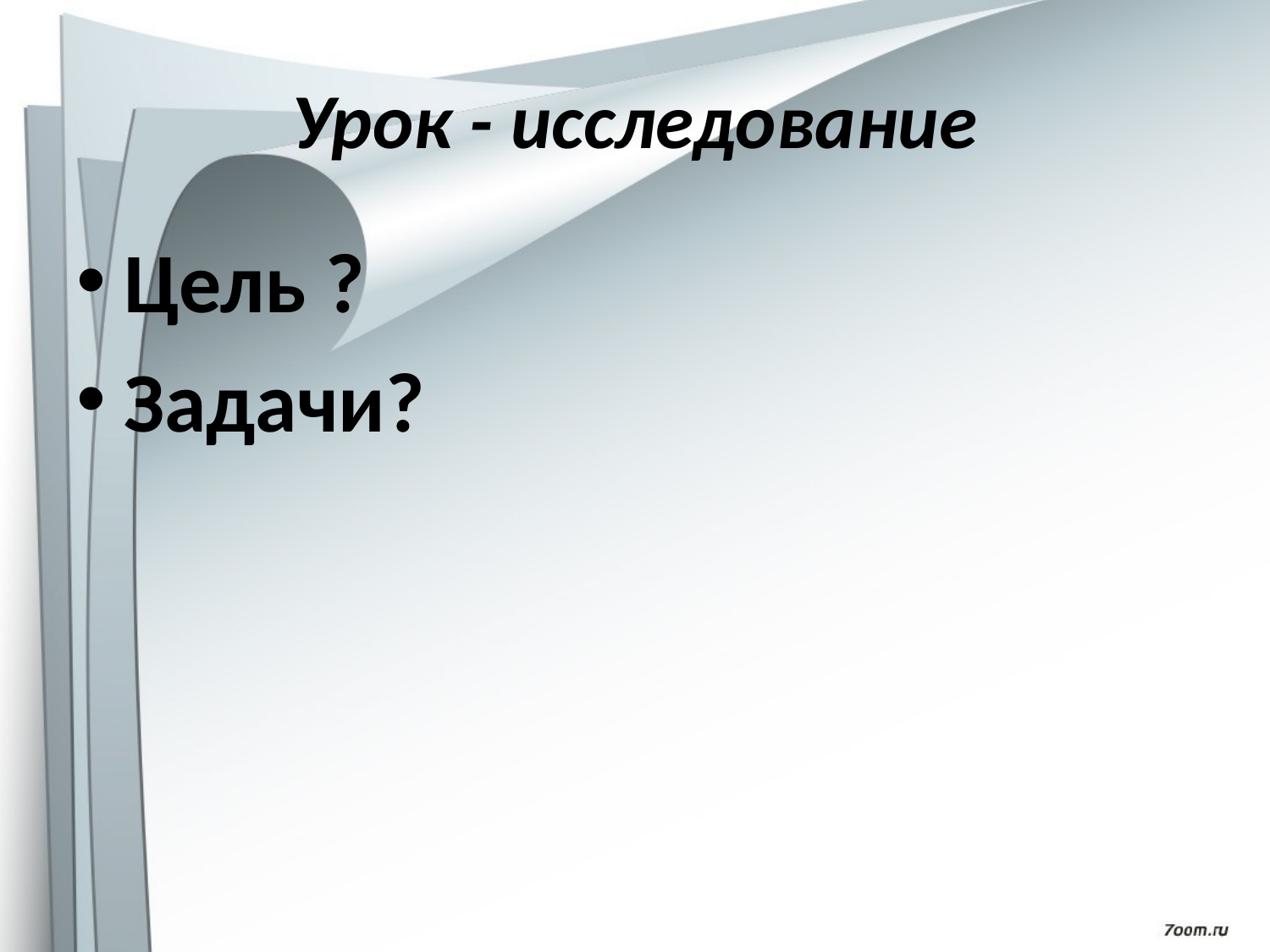

# Урок - исследование
Цель ?
Задачи?